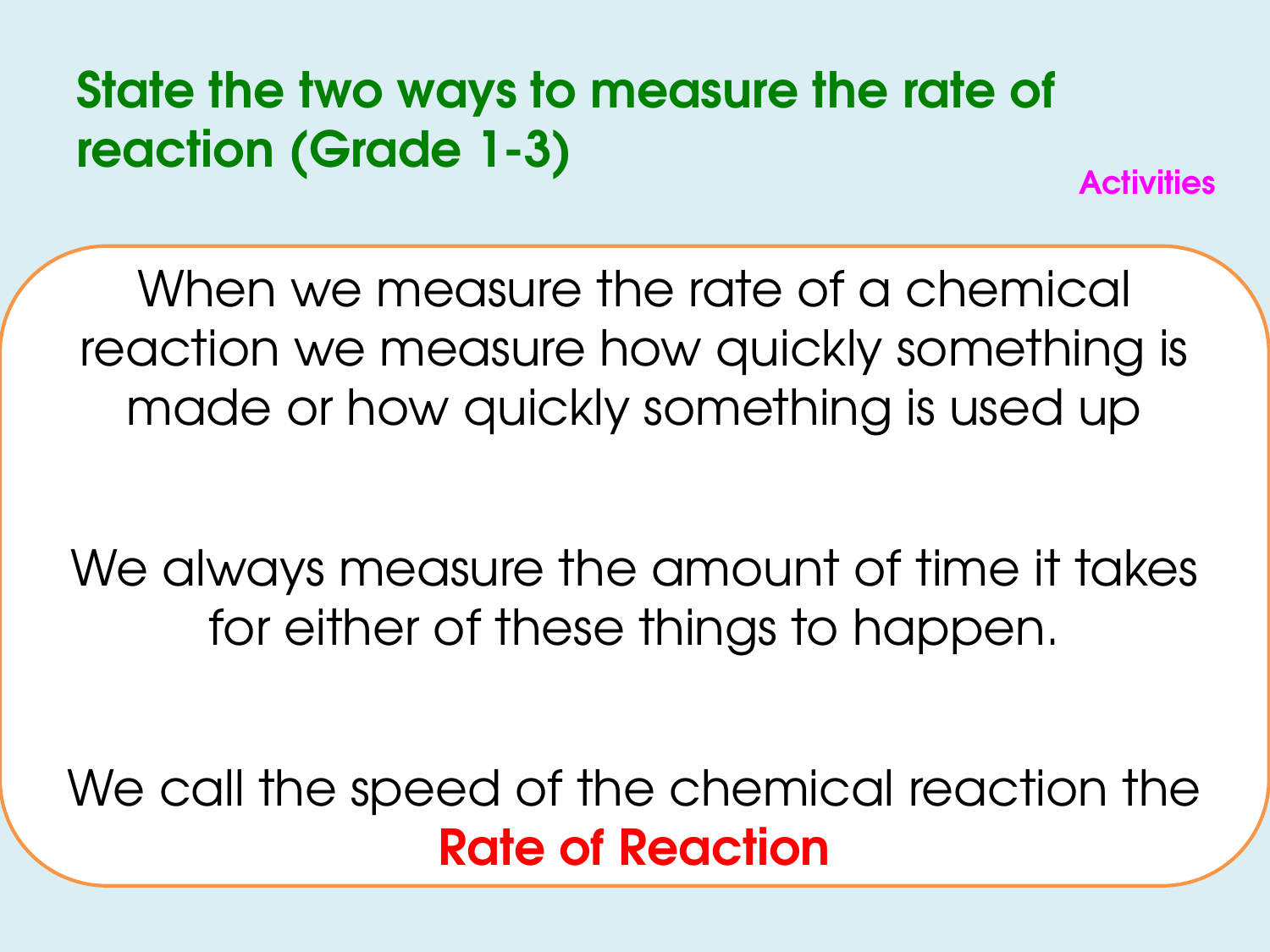

# State the two ways to measure the rate of reaction (Grade 1-3)
Activities
When we measure the rate of a chemical reaction we measure how quickly something is made or how quickly something is used up

We always measure the amount of time it takes for either of these things to happen.

We call the speed of the chemical reaction the Rate of Reaction